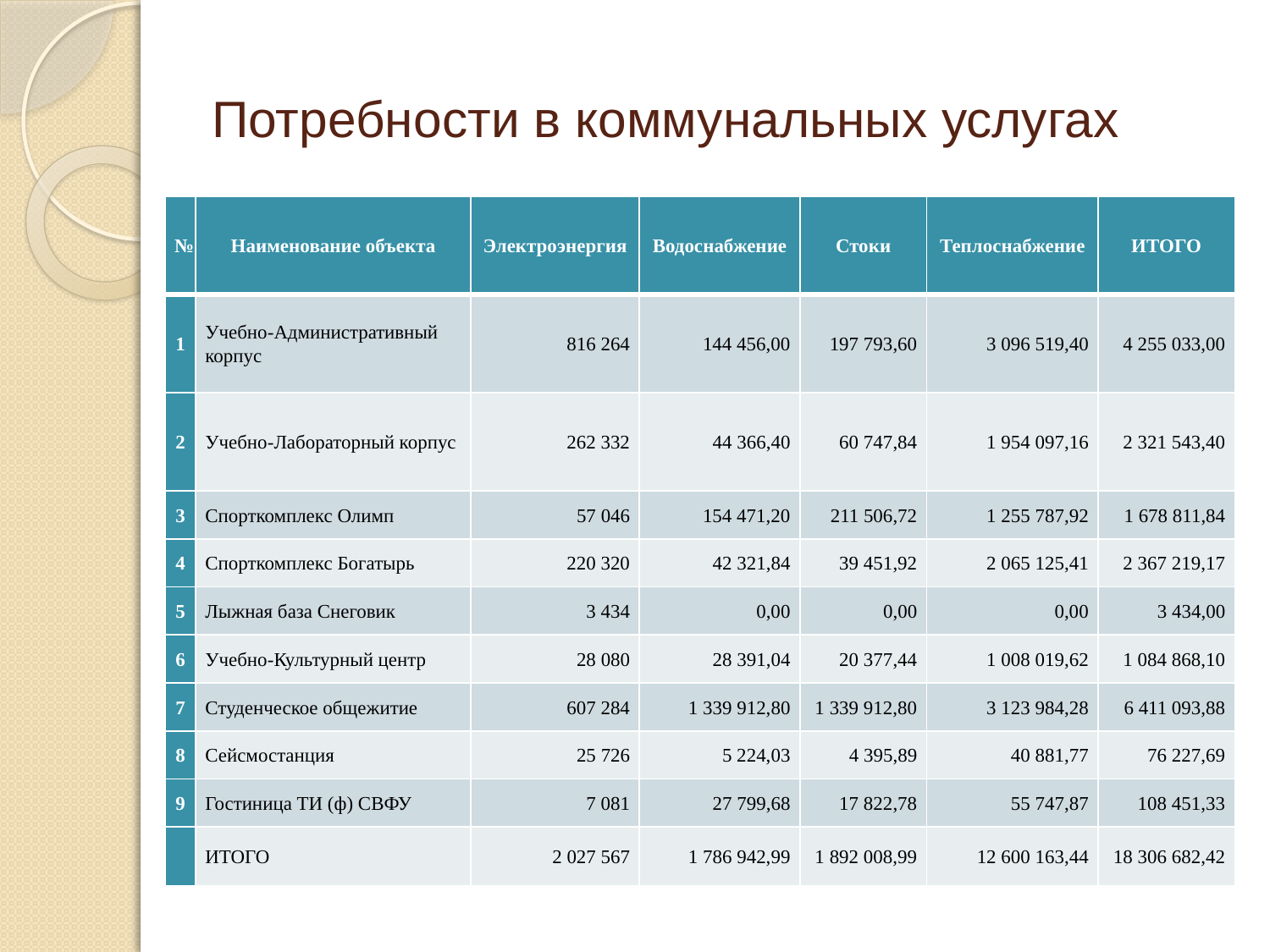

# Потребности в коммунальных услугах
| № | Наименование объекта | Электроэнергия | Водоснабжение | Стоки | Теплоснабжение | ИТОГО |
| --- | --- | --- | --- | --- | --- | --- |
| 1 | Учебно-Административный корпус | 816 264 | 144 456,00 | 197 793,60 | 3 096 519,40 | 4 255 033,00 |
| 2 | Учебно-Лабораторный корпус | 262 332 | 44 366,40 | 60 747,84 | 1 954 097,16 | 2 321 543,40 |
| 3 | Спорткомплекс Олимп | 57 046 | 154 471,20 | 211 506,72 | 1 255 787,92 | 1 678 811,84 |
| 4 | Спорткомплекс Богатырь | 220 320 | 42 321,84 | 39 451,92 | 2 065 125,41 | 2 367 219,17 |
| 5 | Лыжная база Снеговик | 3 434 | 0,00 | 0,00 | 0,00 | 3 434,00 |
| 6 | Учебно-Культурный центр | 28 080 | 28 391,04 | 20 377,44 | 1 008 019,62 | 1 084 868,10 |
| 7 | Студенческое общежитие | 607 284 | 1 339 912,80 | 1 339 912,80 | 3 123 984,28 | 6 411 093,88 |
| 8 | Сейсмостанция | 25 726 | 5 224,03 | 4 395,89 | 40 881,77 | 76 227,69 |
| 9 | Гостиница ТИ (ф) СВФУ | 7 081 | 27 799,68 | 17 822,78 | 55 747,87 | 108 451,33 |
|  | ИТОГО | 2 027 567 | 1 786 942,99 | 1 892 008,99 | 12 600 163,44 | 18 306 682,42 |